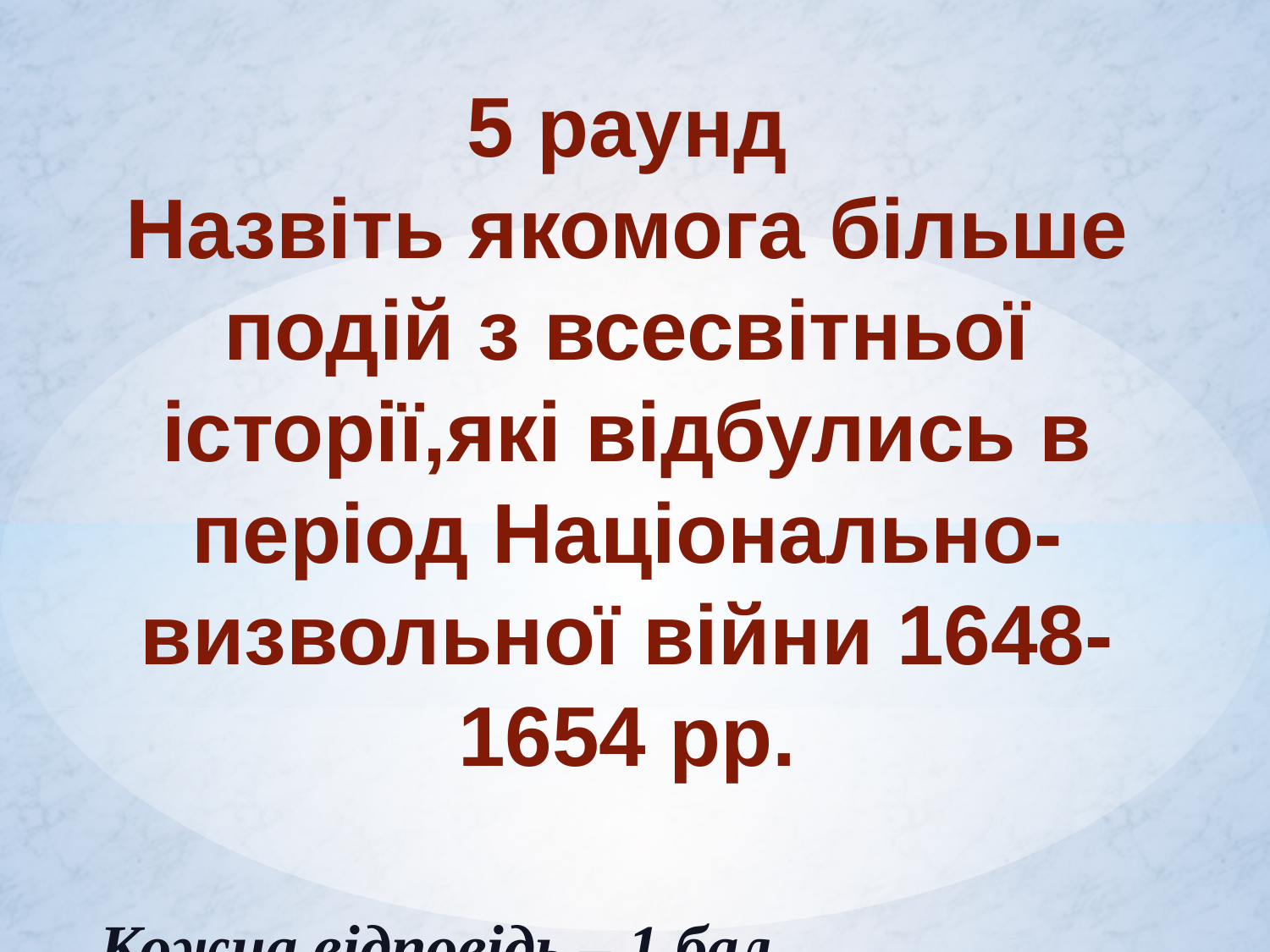

5 раунд
Назвіть якомога більше подій з всесвітньої історії,які відбулись в період Національно-визвольної війни 1648-1654 рр.

Кожна відповідь – 1 бал